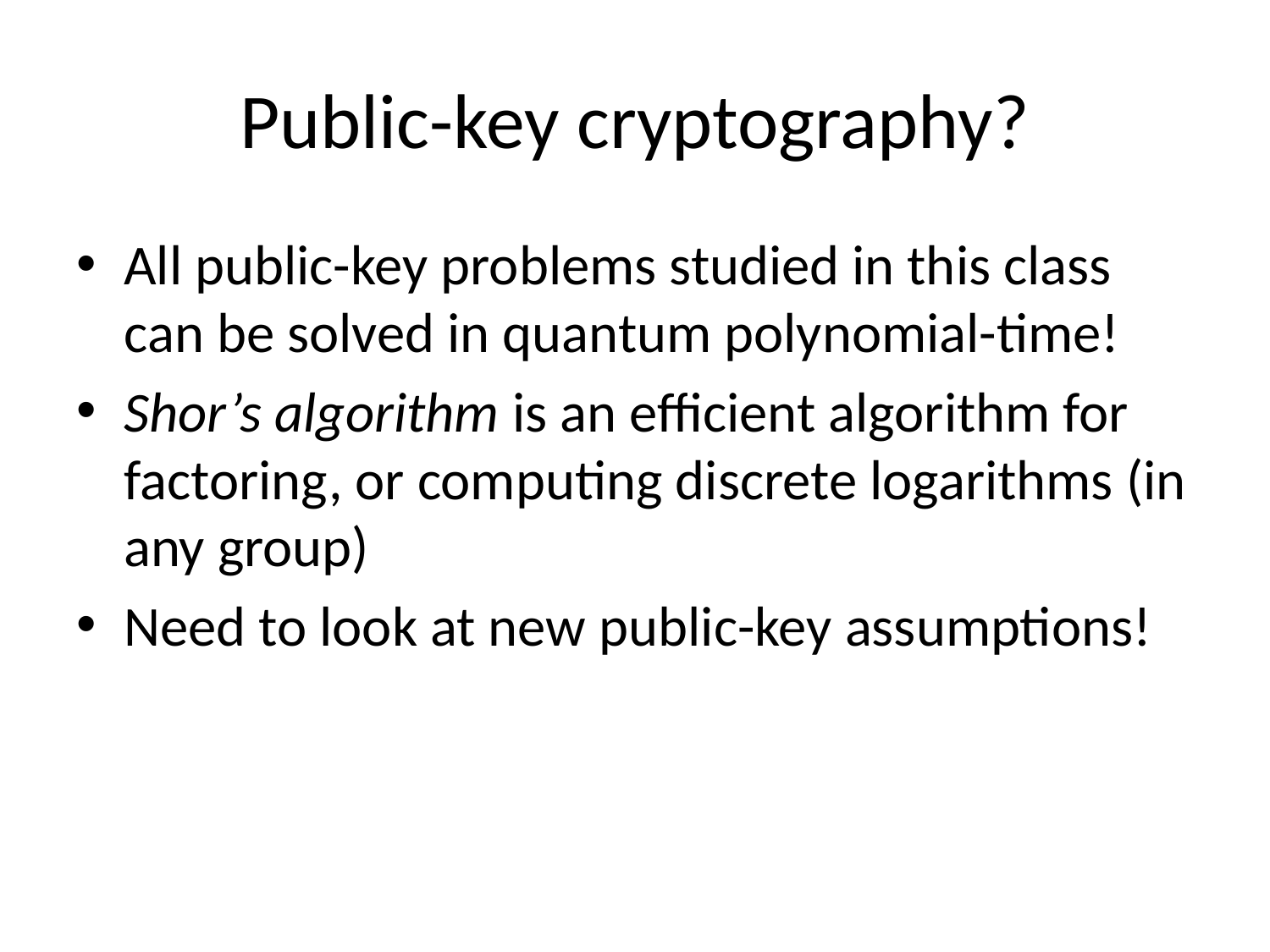

# Public-key cryptography?
All public-key problems studied in this class can be solved in quantum polynomial-time!
Shor’s algorithm is an efficient algorithm for factoring, or computing discrete logarithms (in any group)
Need to look at new public-key assumptions!